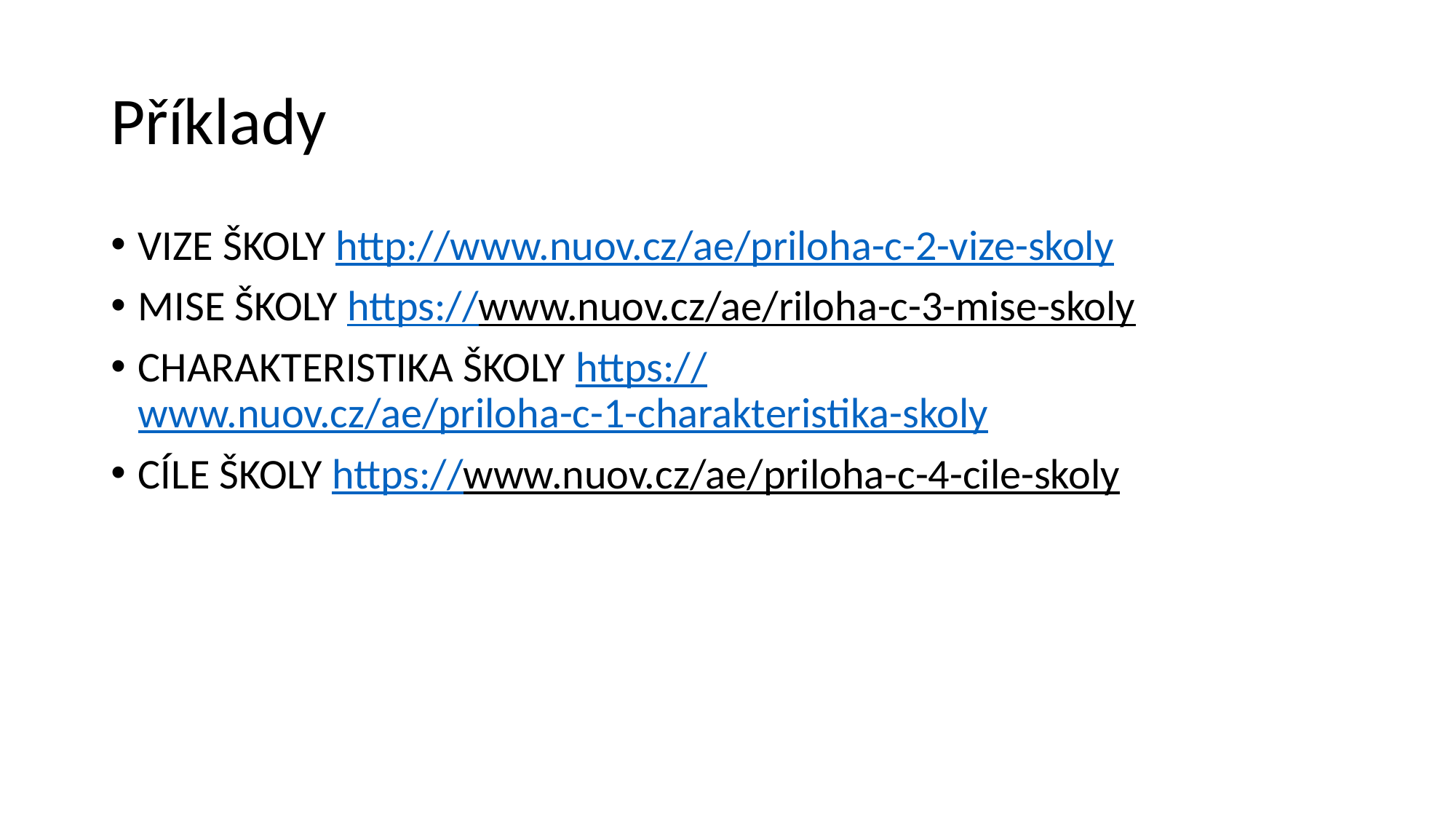

# Příklady
VIZE ŠKOLY http://www.nuov.cz/ae/priloha-c-2-vize-skoly
MISE ŠKOLY https://www.nuov.cz/ae/riloha-c-3-mise-skoly
CHARAKTERISTIKA ŠKOLY https://www.nuov.cz/ae/priloha-c-1-charakteristika-skoly
CÍLE ŠKOLY https://www.nuov.cz/ae/priloha-c-4-cile-skoly